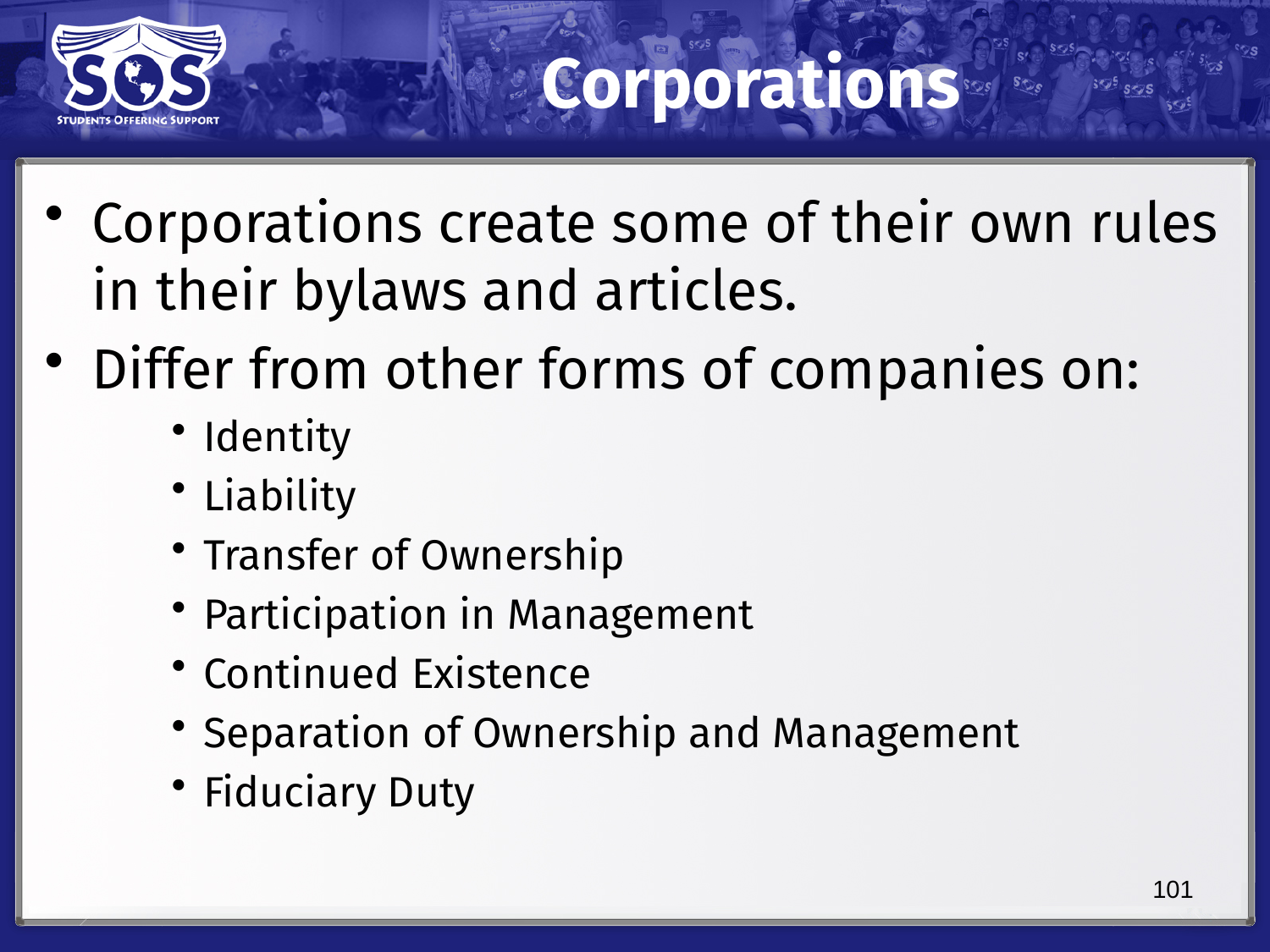

# Corporations
Corporations create some of their own rules in their bylaws and articles.
Differ from other forms of companies on:
Identity
Liability
Transfer of Ownership
Participation in Management
Continued Existence
Separation of Ownership and Management
Fiduciary Duty

101